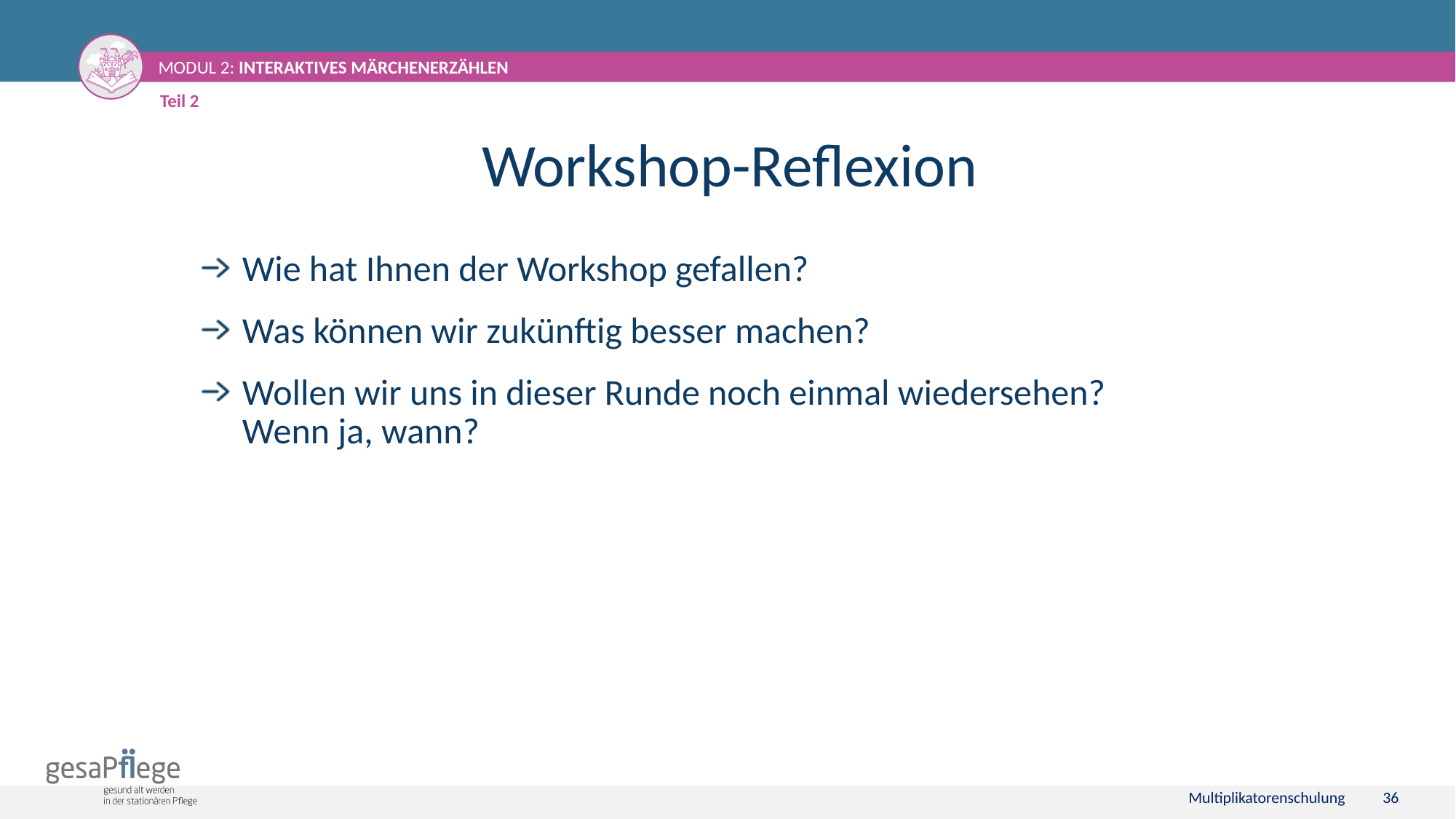

Teil 2
# Workshop-Reflexion
Wie hat Ihnen der Workshop gefallen?
Was können wir zukünftig besser machen?
Wollen wir uns in dieser Runde noch einmal wiedersehen?
Wenn ja, wann?

Multiplikatorenschulung
36